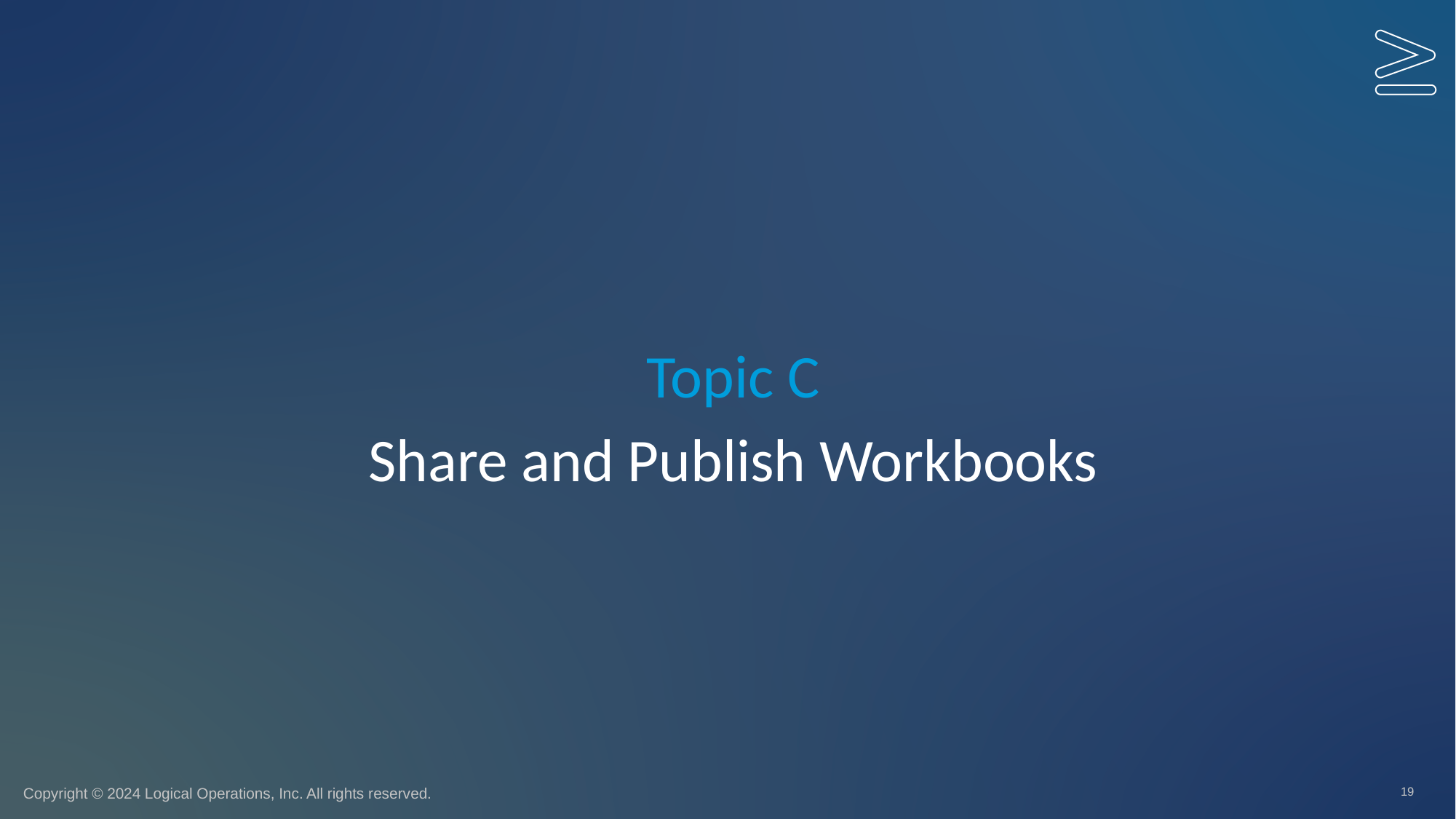

Topic C
# Share and Publish Workbooks
19